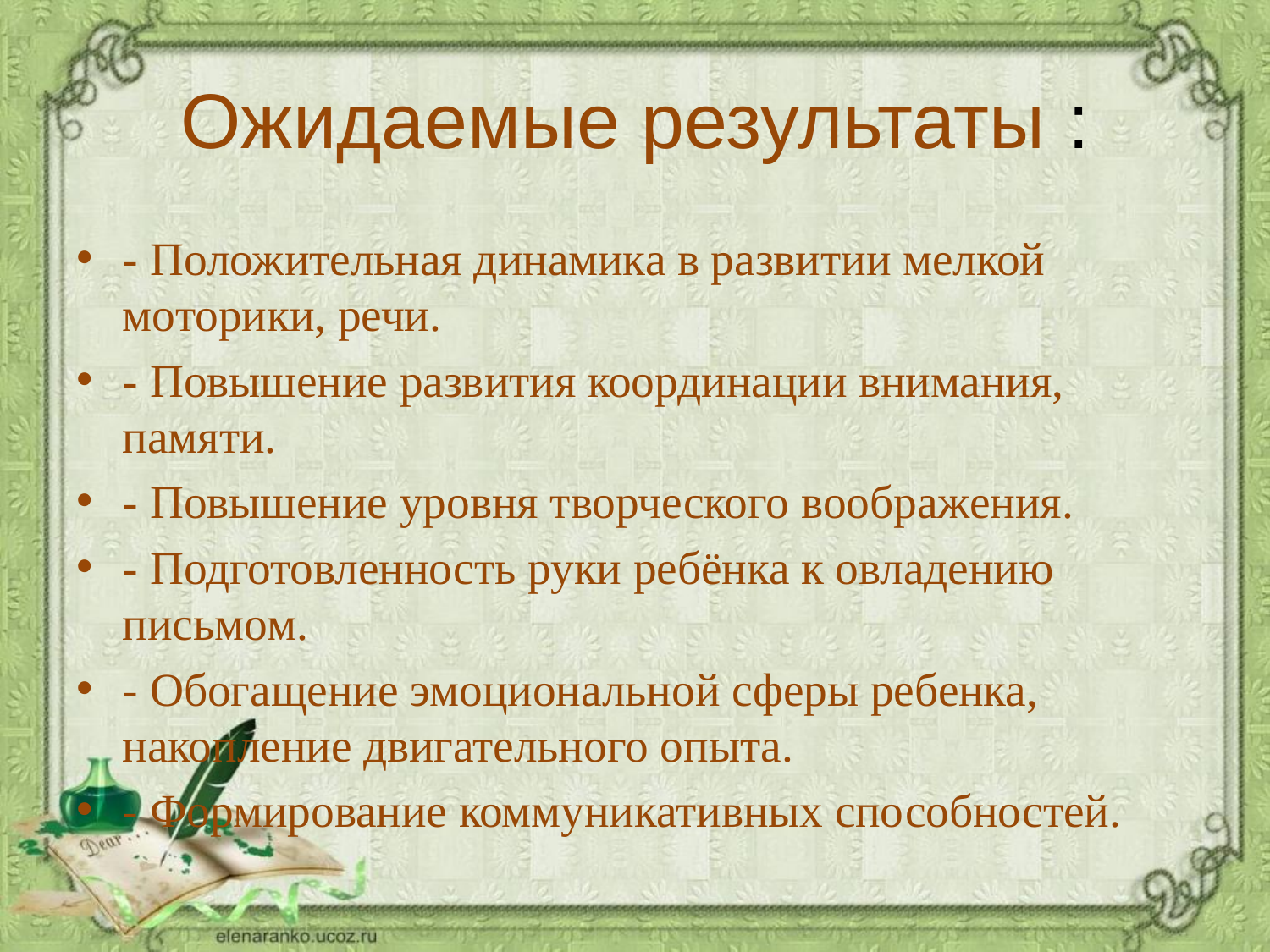

# Ожидаемые результаты :
- Положительная динамика в развитии мелкой моторики, речи.
- Повышение развития координации внимания, памяти.
- Повышение уровня творческого воображения.
- Подготовленность руки ребёнка к овладению письмом.
- Обогащение эмоциональной сферы ребенка, накопление двигательного опыта.
- Формирование коммуникативных способностей.